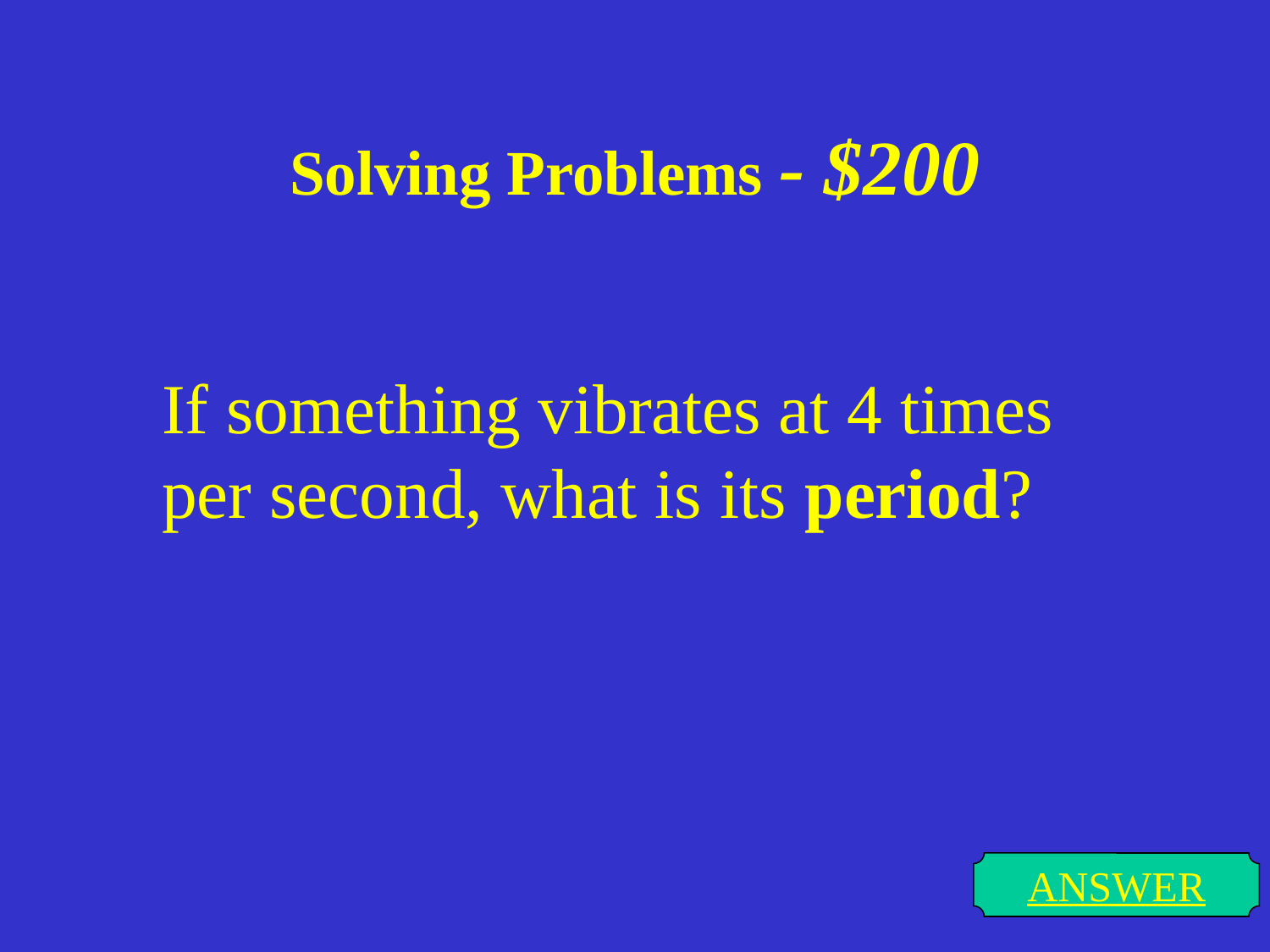

# Solving Problems - $200
If something vibrates at 4 times per second, what is its period?

ANSWER